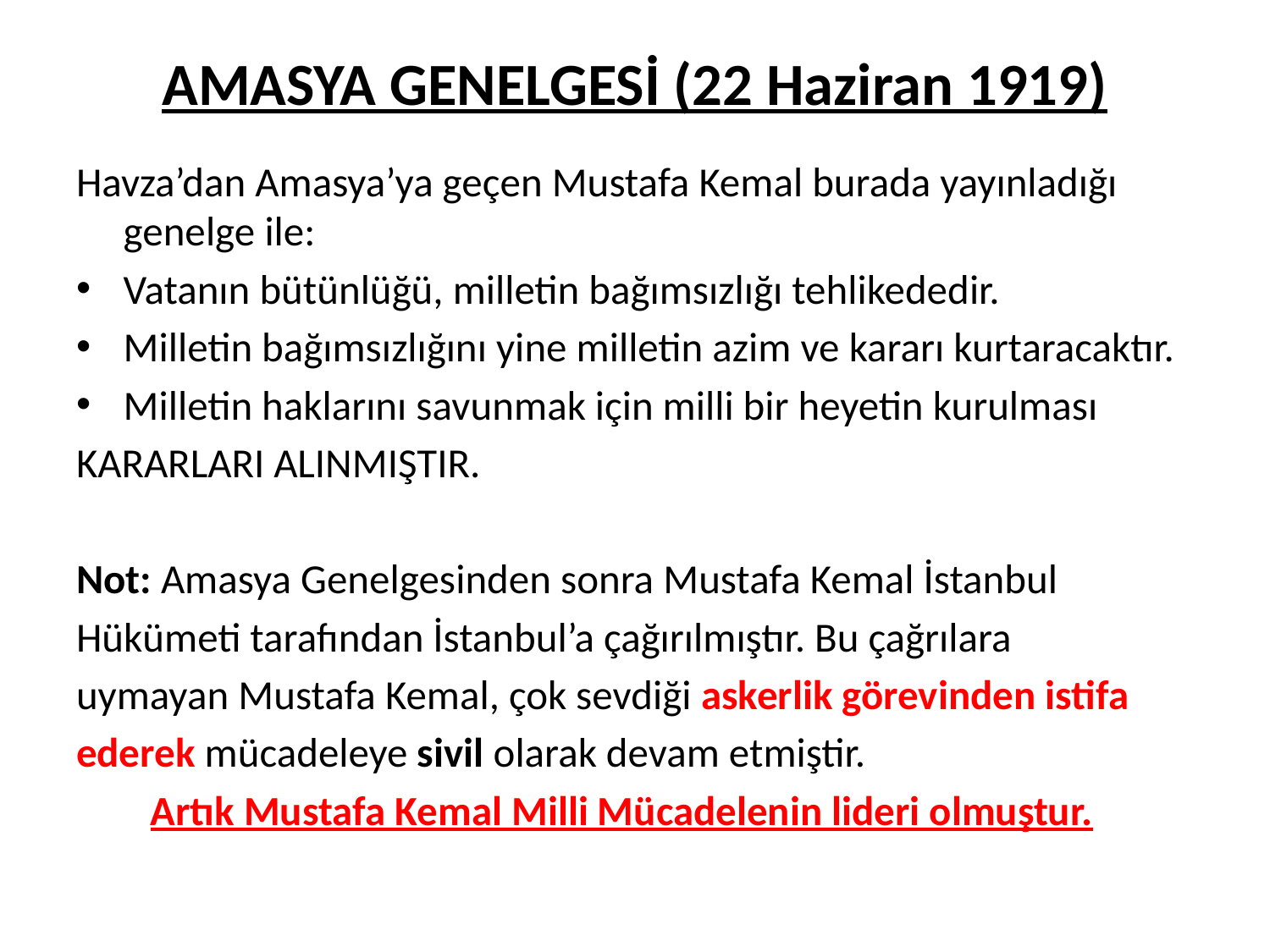

# AMASYA GENELGESİ (22 Haziran 1919)
Havza’dan Amasya’ya geçen Mustafa Kemal burada yayınladığı genelge ile:
Vatanın bütünlüğü, milletin bağımsızlığı tehlikededir.
Milletin bağımsızlığını yine milletin azim ve kararı kurtaracaktır.
Milletin haklarını savunmak için milli bir heyetin kurulması
KARARLARI ALINMIŞTIR.

Not: Amasya Genelgesinden sonra Mustafa Kemal İstanbul
Hükümeti tarafından İstanbul’a çağırılmıştır. Bu çağrılara
uymayan Mustafa Kemal, çok sevdiği askerlik görevinden istifa
ederek mücadeleye sivil olarak devam etmiştir.
        Artık Mustafa Kemal Milli Mücadelenin lideri olmuştur.